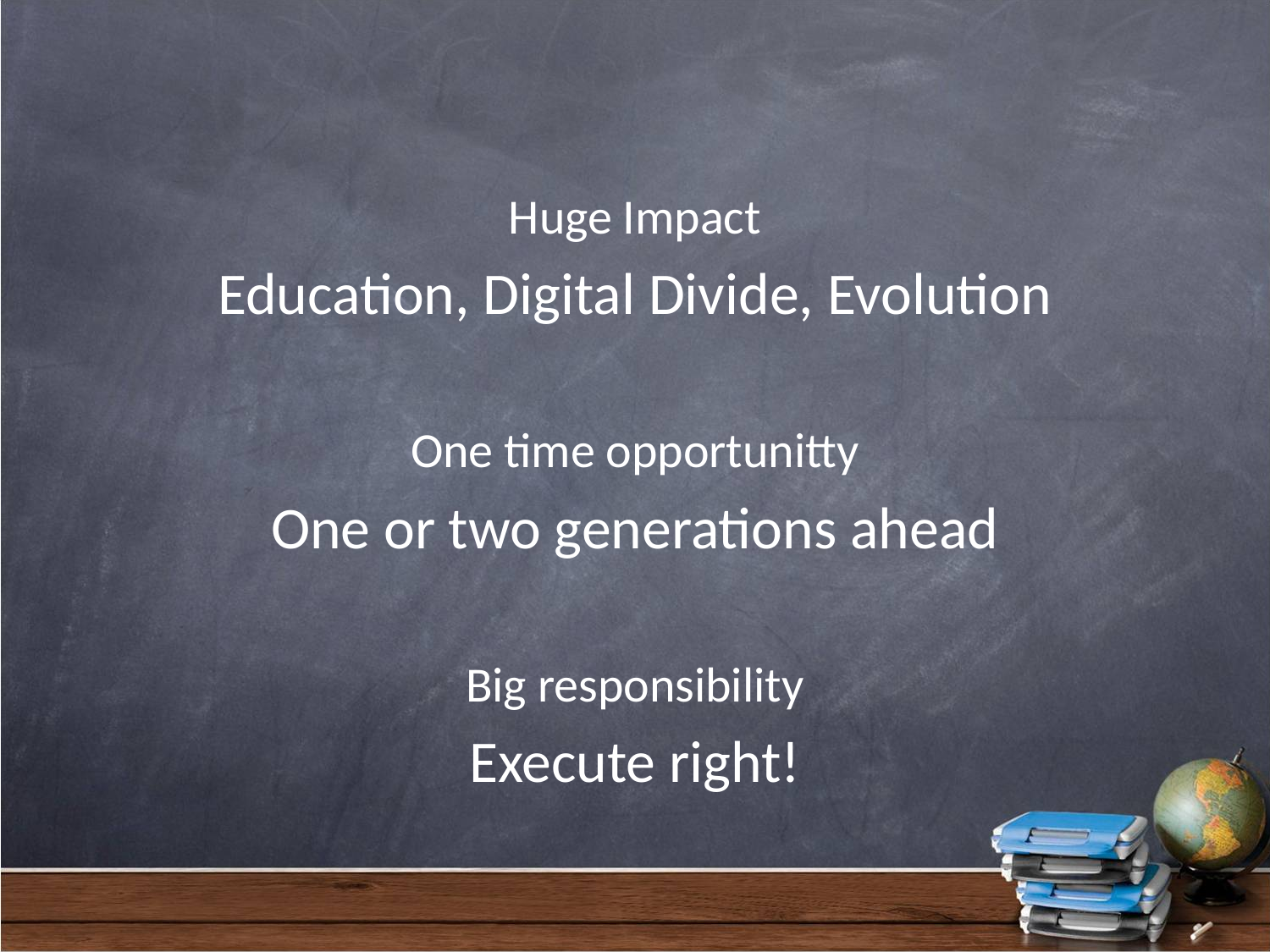

#
Huge Impact
Education, Digital Divide, Evolution

One time opportunitty
One or two generations ahead

Big responsibility
Execute right!